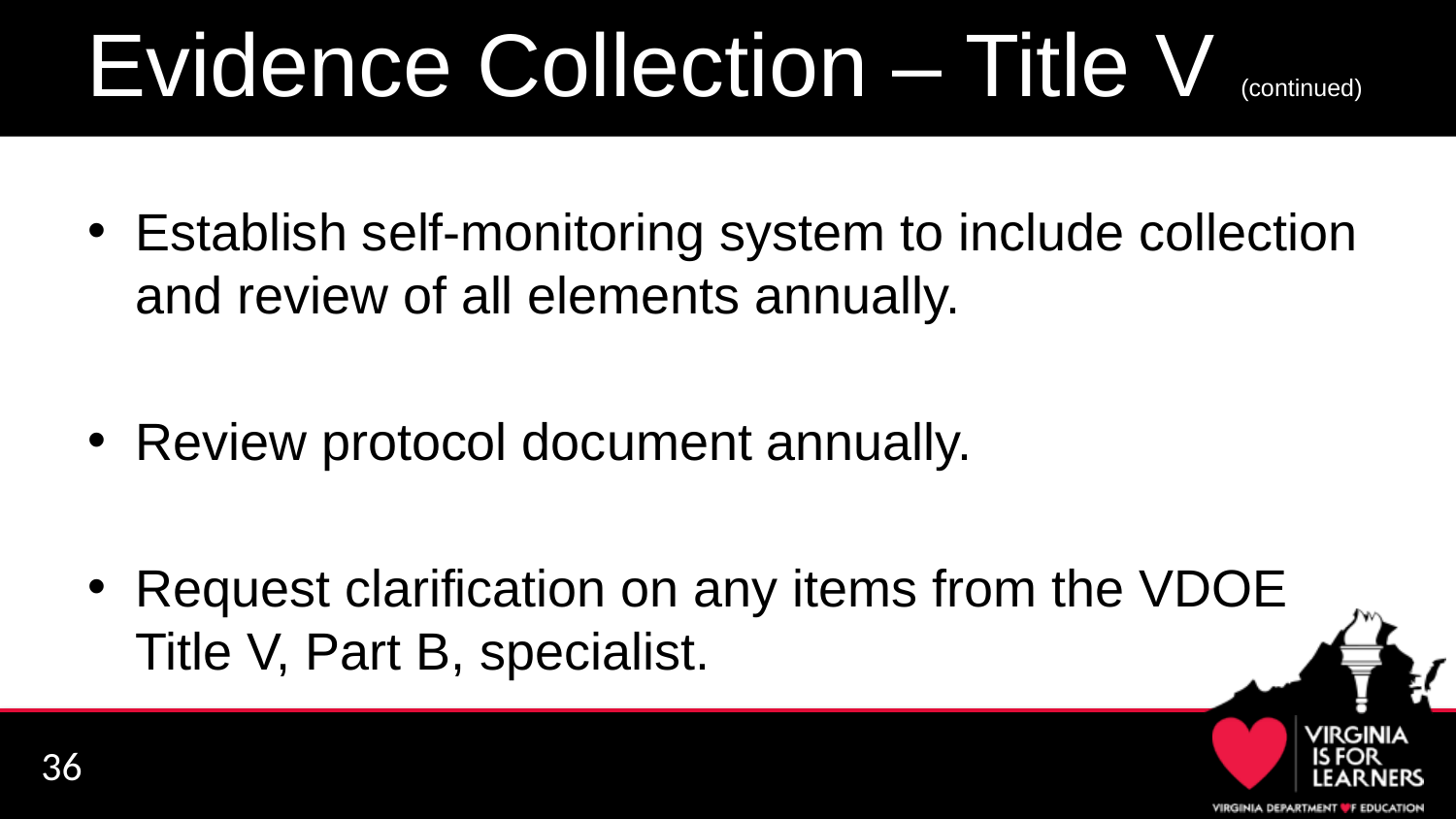

# Evidence Collection – Title V (continued)
Establish self-monitoring system to include collection and review of all elements annually.

Review protocol document annually.

Request clarification on any items from the VDOE Title V, Part B, specialist.